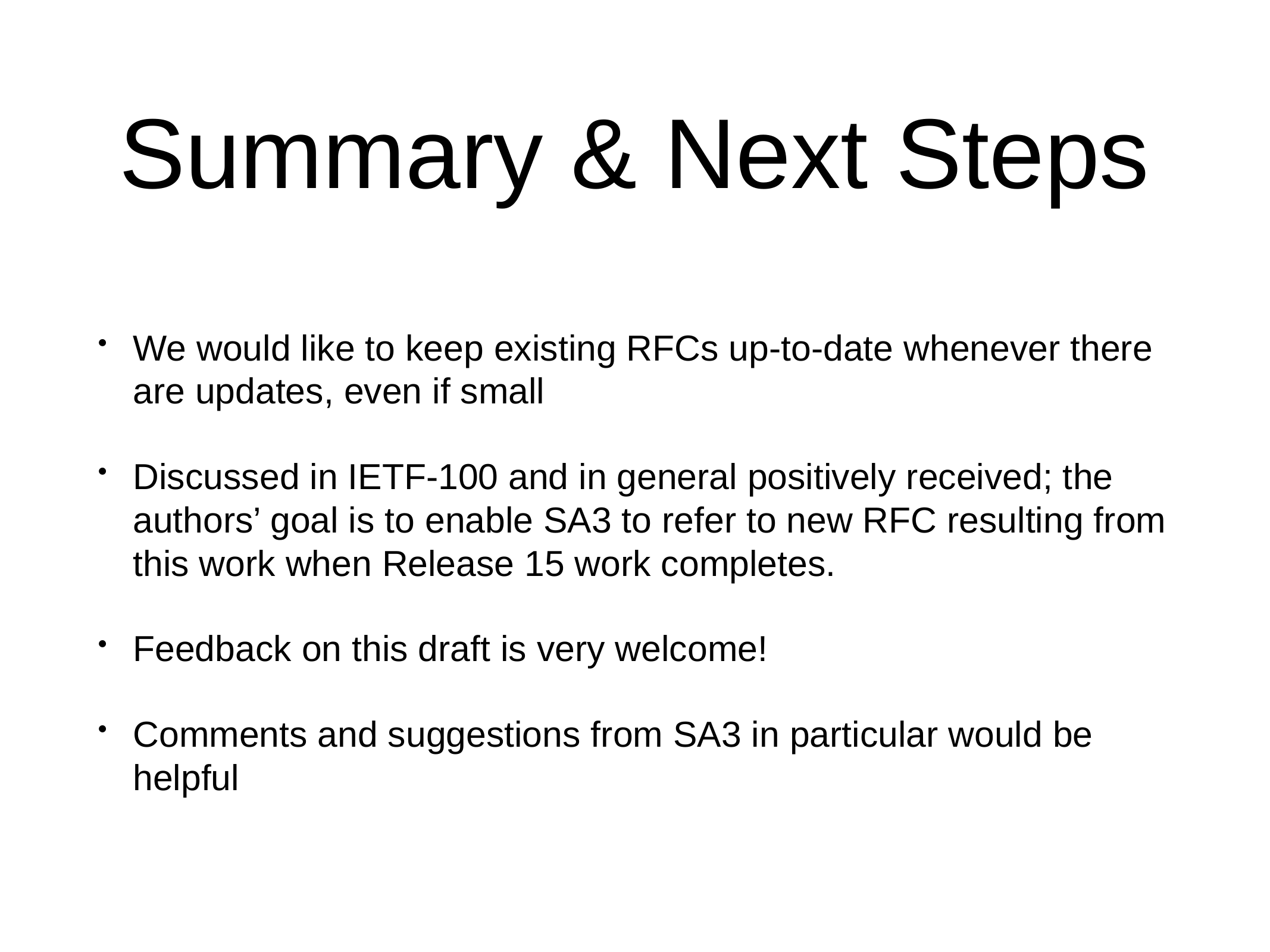

# Summary & Next Steps
We would like to keep existing RFCs up-to-date whenever there are updates, even if small
Discussed in IETF-100 and in general positively received; the authors’ goal is to enable SA3 to refer to new RFC resulting from this work when Release 15 work completes.
Feedback on this draft is very welcome!
Comments and suggestions from SA3 in particular would be helpful